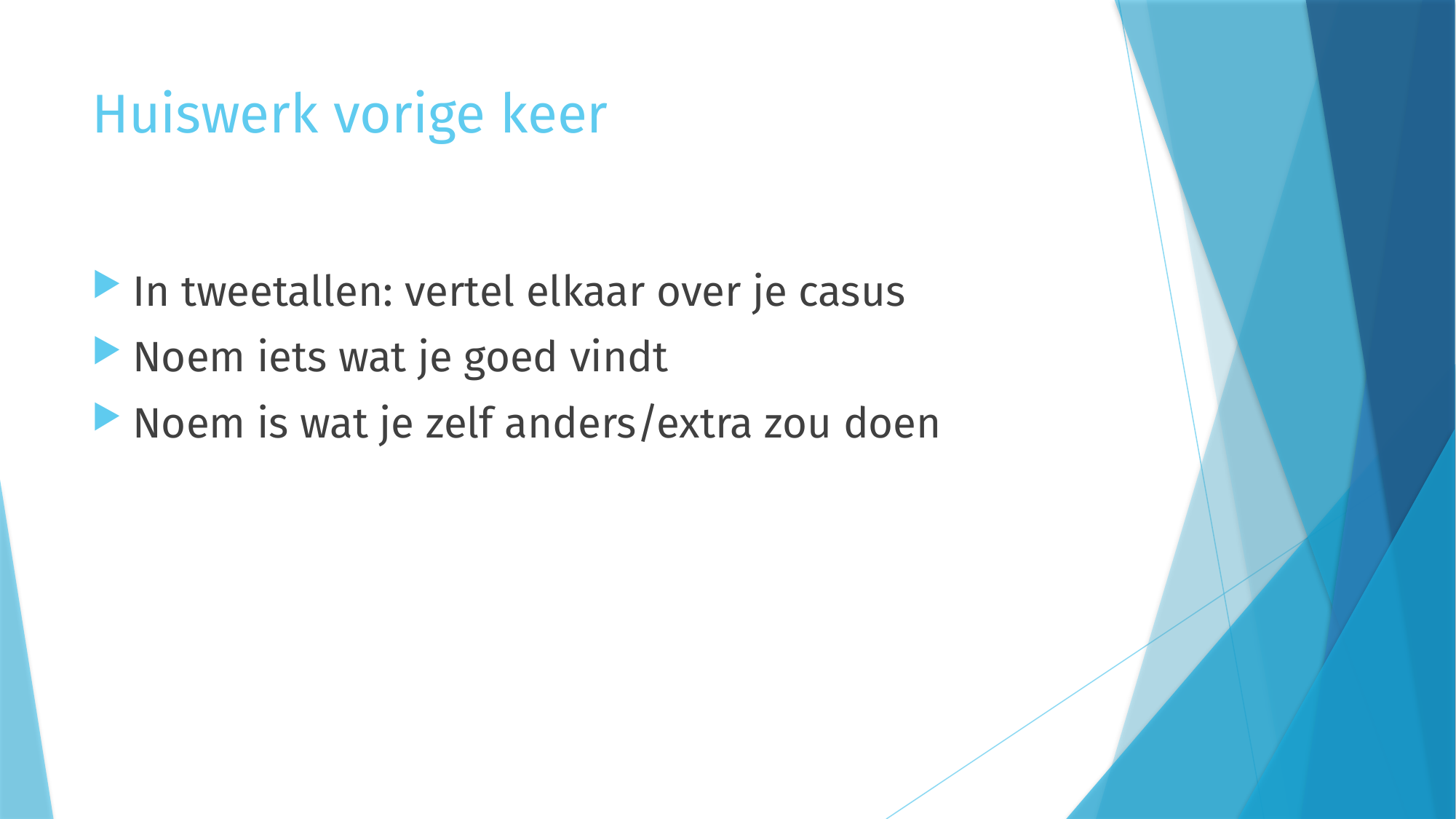

# Huiswerk vorige keer
In tweetallen: vertel elkaar over je casus
Noem iets wat je goed vindt
Noem is wat je zelf anders/extra zou doen